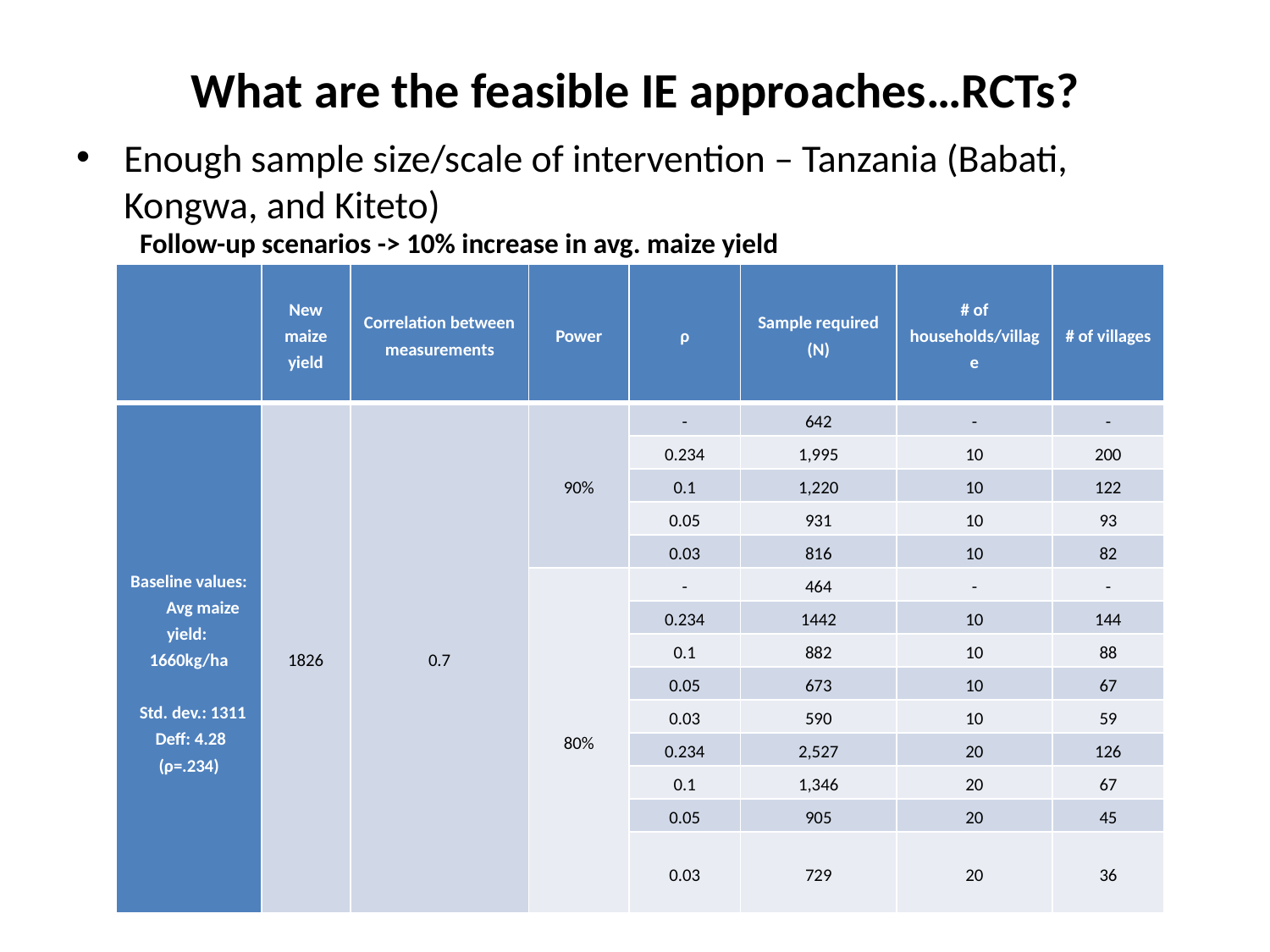

# What are the feasible IE approaches…RCTs?
Enough sample size/scale of intervention – Tanzania (Babati, Kongwa, and Kiteto)
Follow-up scenarios -> 10% increase in avg. maize yield

|  | New maize yield | Correlation between measurements | Power | ρ | Sample required (N) | # of households/village | # of villages |
| --- | --- | --- | --- | --- | --- | --- | --- |
| Baseline values: Avg maize yield: 1660kg/ha Std. dev.: 1311 Deff: 4.28 (ρ=.234) | 1826 | 0.7 | 90% | - | 642 | - | - |
|  |  |  |  | 0.234 | 1,995 | 10 | 200 |
|  |  |  |  | 0.1 | 1,220 | 10 | 122 |
|  |  |  |  | 0.05 | 931 | 10 | 93 |
|  |  |  |  | 0.03 | 816 | 10 | 82 |
|  |  |  | 80% | - | 464 | - | - |
|  |  |  |  | 0.234 | 1442 | 10 | 144 |
|  |  |  |  | 0.1 | 882 | 10 | 88 |
|  |  |  |  | 0.05 | 673 | 10 | 67 |
|  |  |  |  | 0.03 | 590 | 10 | 59 |
|  |  |  |  | 0.234 | 2,527 | 20 | 126 |
|  |  |  |  | 0.1 | 1,346 | 20 | 67 |
|  |  |  |  | 0.05 | 905 | 20 | 45 |
|  |  |  |  | 0.03 | 729 | 20 | 36 |